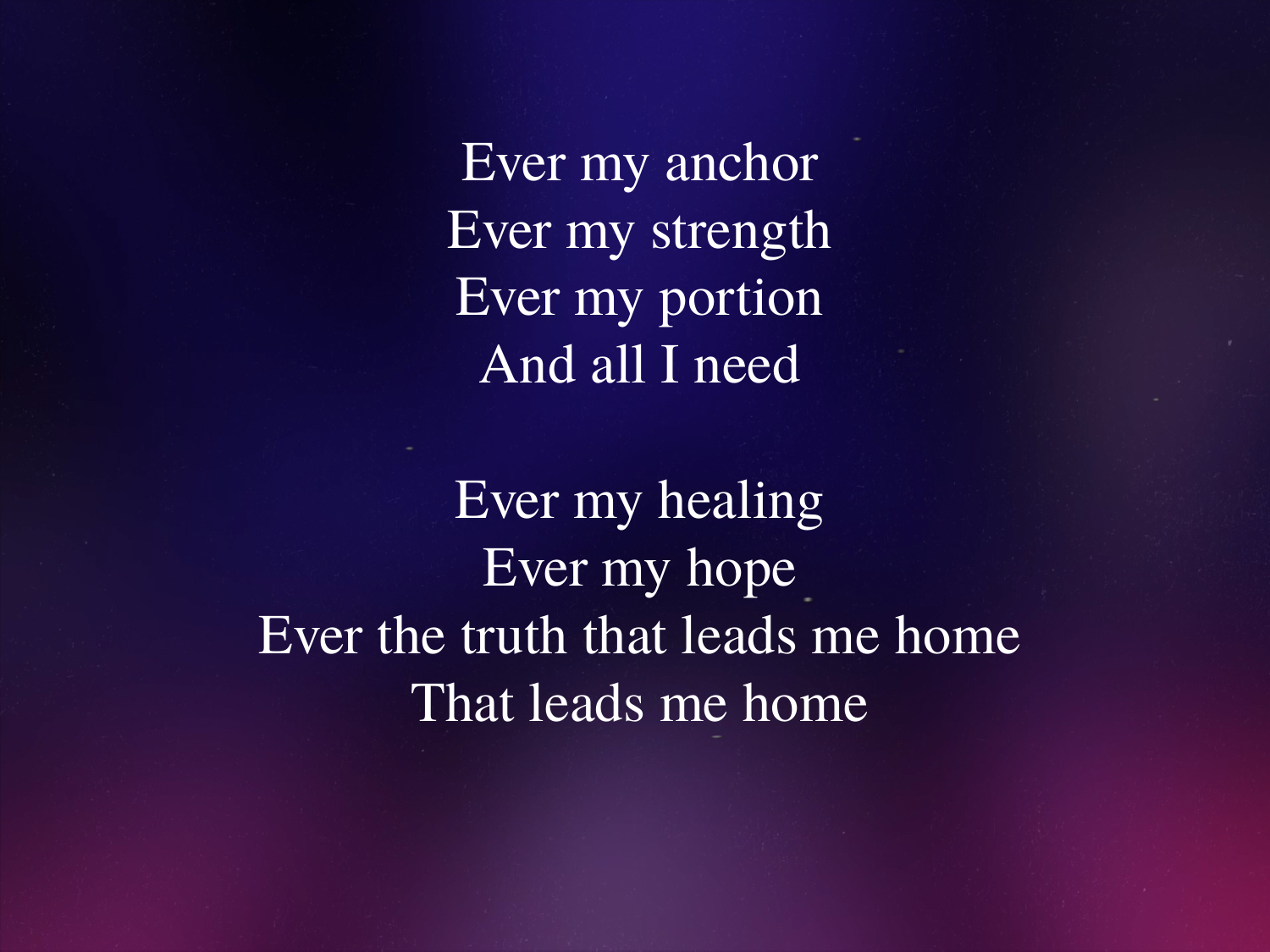

# Ever my anchor Ever my strength Ever my portion And all I need Ever my healing Ever my hope Ever the truth that leads me home That leads me home